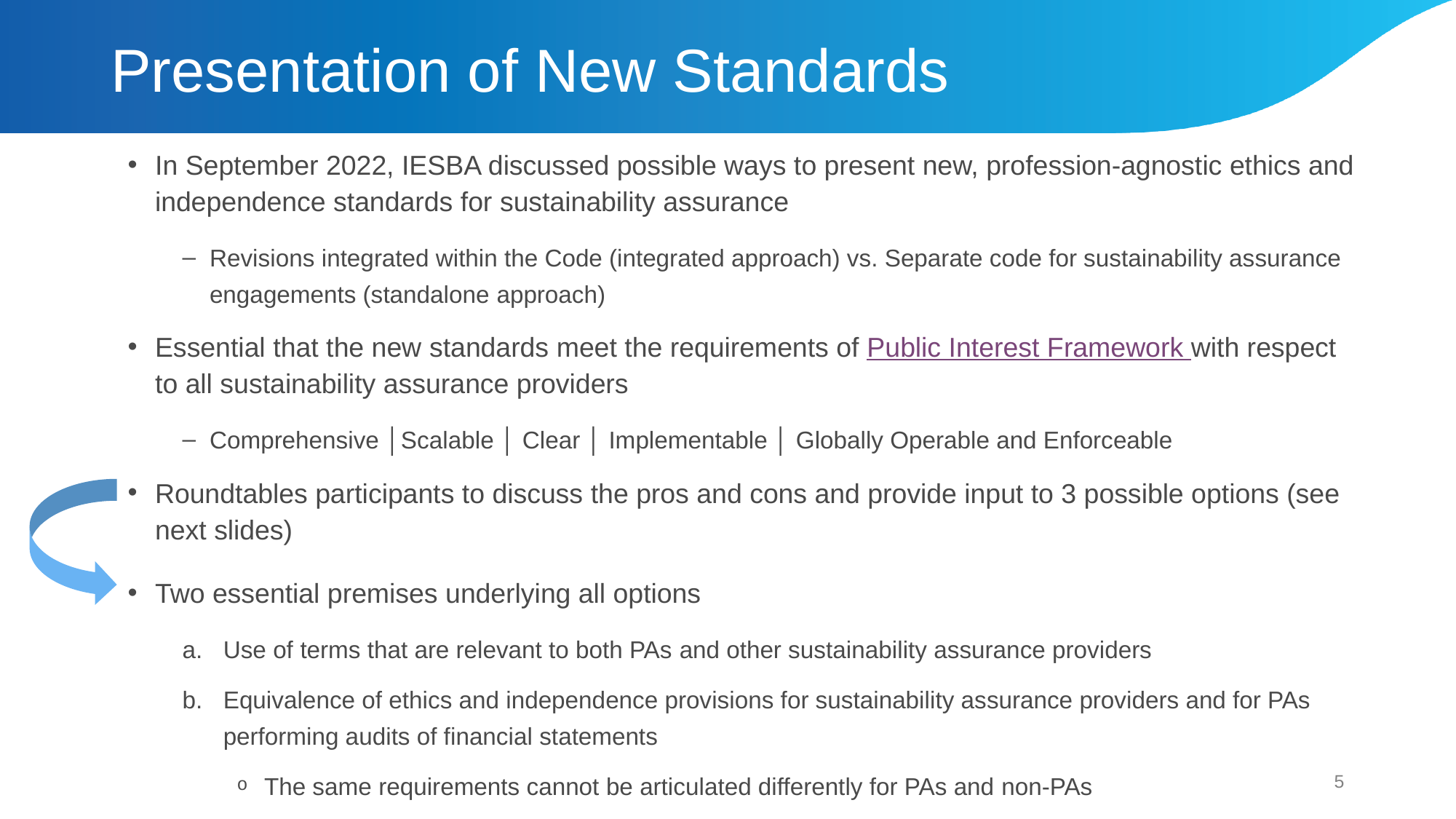

# Presentation of New Standards
In September 2022, IESBA discussed possible ways to present new, profession-agnostic ethics and independence standards for sustainability assurance
Revisions integrated within the Code (integrated approach) vs. Separate code for sustainability assurance engagements (standalone approach)
Essential that the new standards meet the requirements of Public Interest Framework with respect to all sustainability assurance providers
Comprehensive │Scalable │ Clear │ Implementable │ Globally Operable and Enforceable
Roundtables participants to discuss the pros and cons and provide input to 3 possible options (see next slides)
Two essential premises underlying all options
Use of terms that are relevant to both PAs and other sustainability assurance providers
Equivalence of ethics and independence provisions for sustainability assurance providers and for PAs performing audits of financial statements
The same requirements cannot be articulated differently for PAs and non-PAs

5